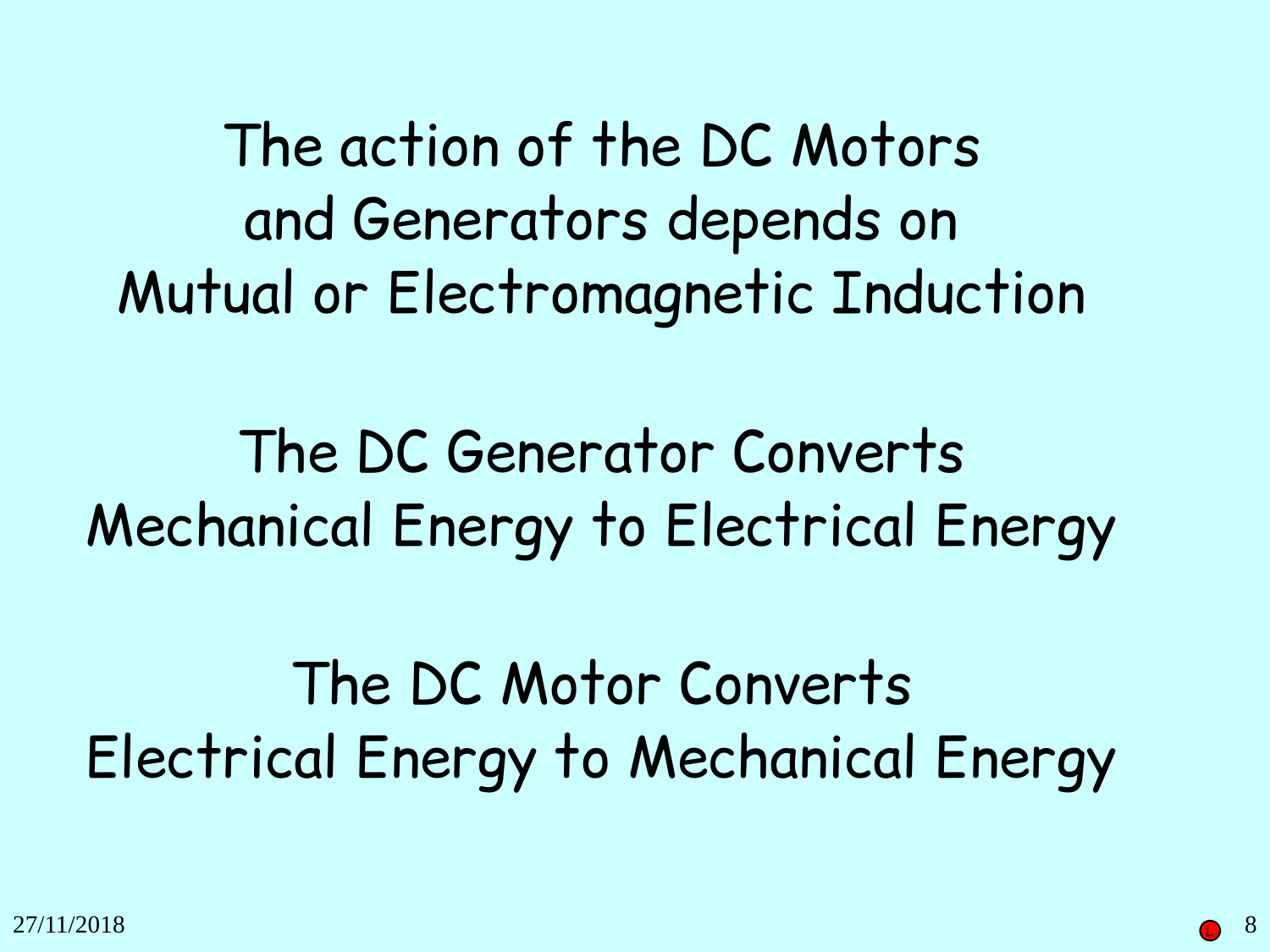

The action of the DC Motors
and Generators depends on
Mutual or Electromagnetic Induction
The DC Generator Converts
Mechanical Energy to Electrical Energy
The DC Motor Converts
Electrical Energy to Mechanical Energy
27/11/2018
8
L